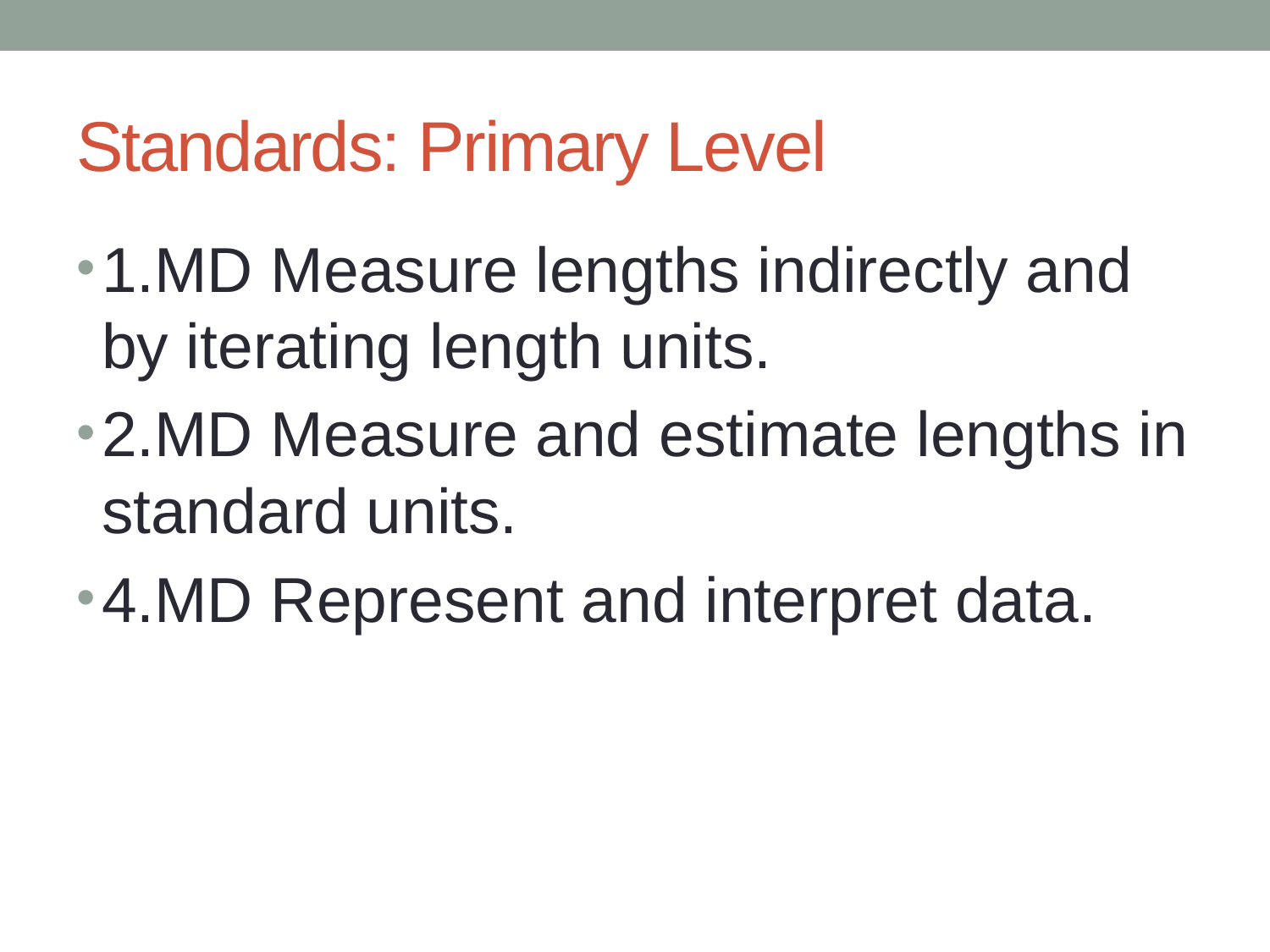

# Standards: Primary Level
1.MD Measure lengths indirectly and by iterating length units.
2.MD Measure and estimate lengths in standard units.
4.MD Represent and interpret data.